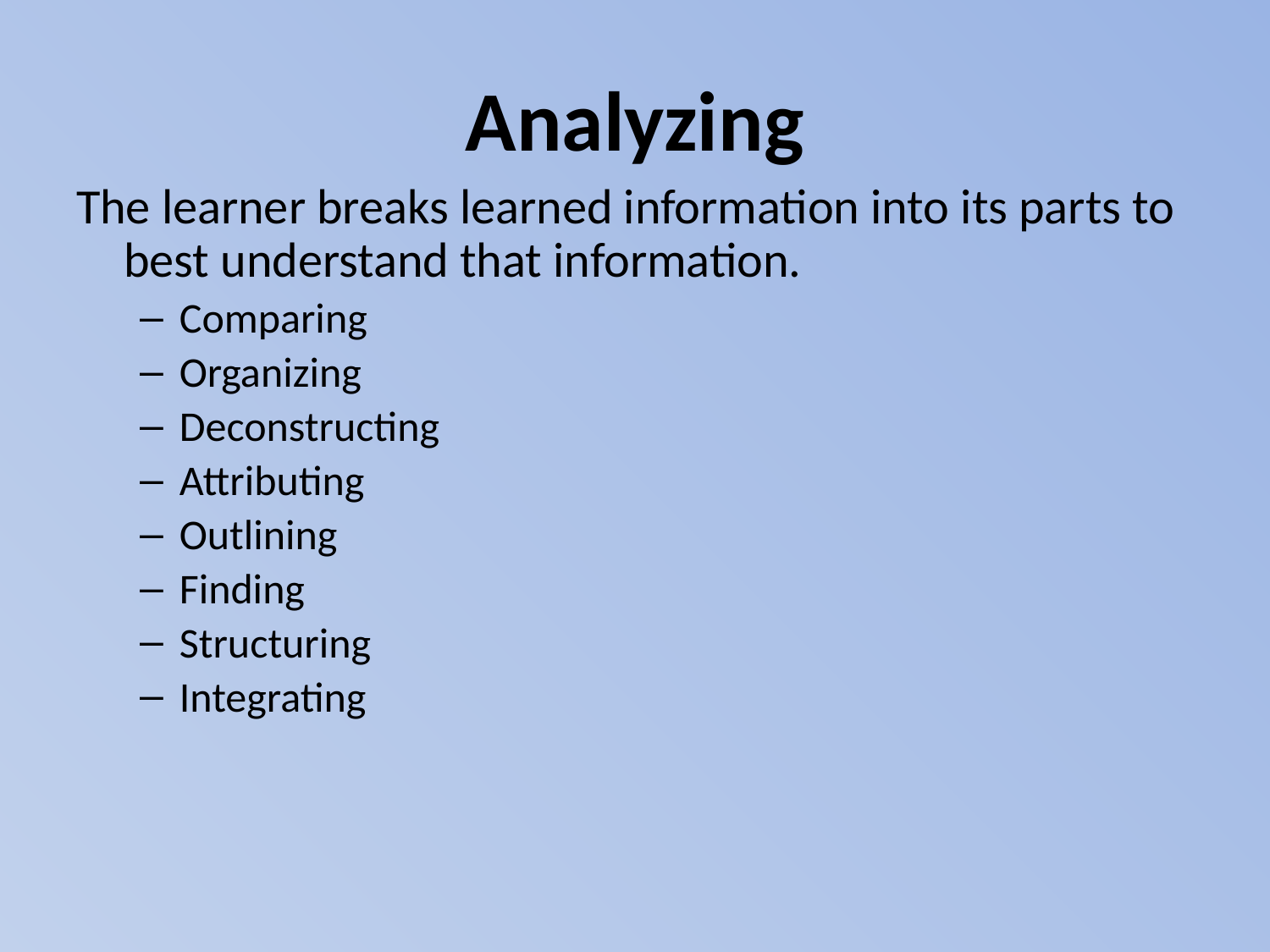

# Analyzing
The learner breaks learned information into its parts to best understand that information.
Comparing
Organizing
Deconstructing
Attributing
Outlining
Finding
Structuring
Integrating